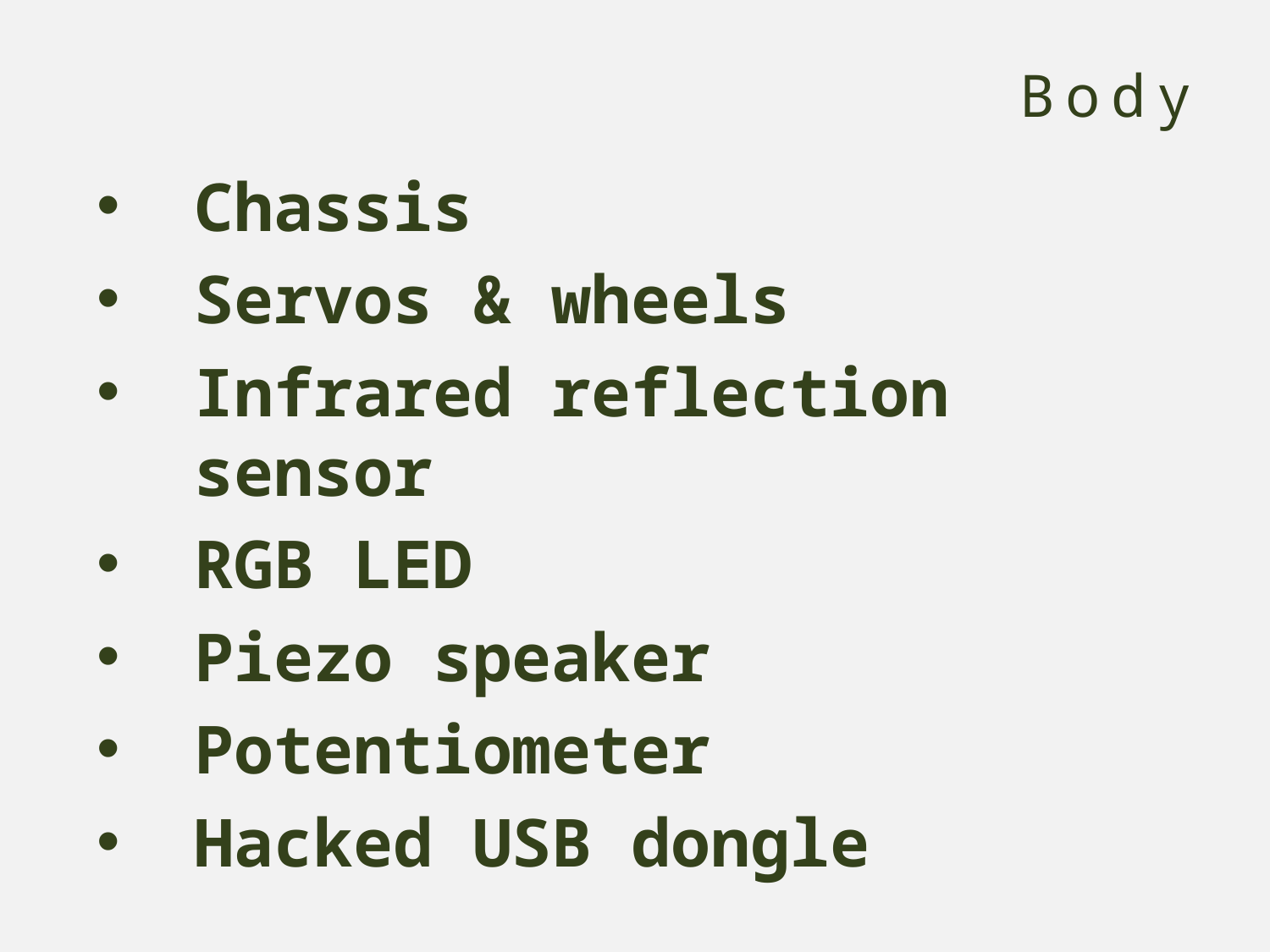

Body
Chassis
Servos & wheels
Infrared reflection sensor
RGB LED
Piezo speaker
Potentiometer
Hacked USB dongle